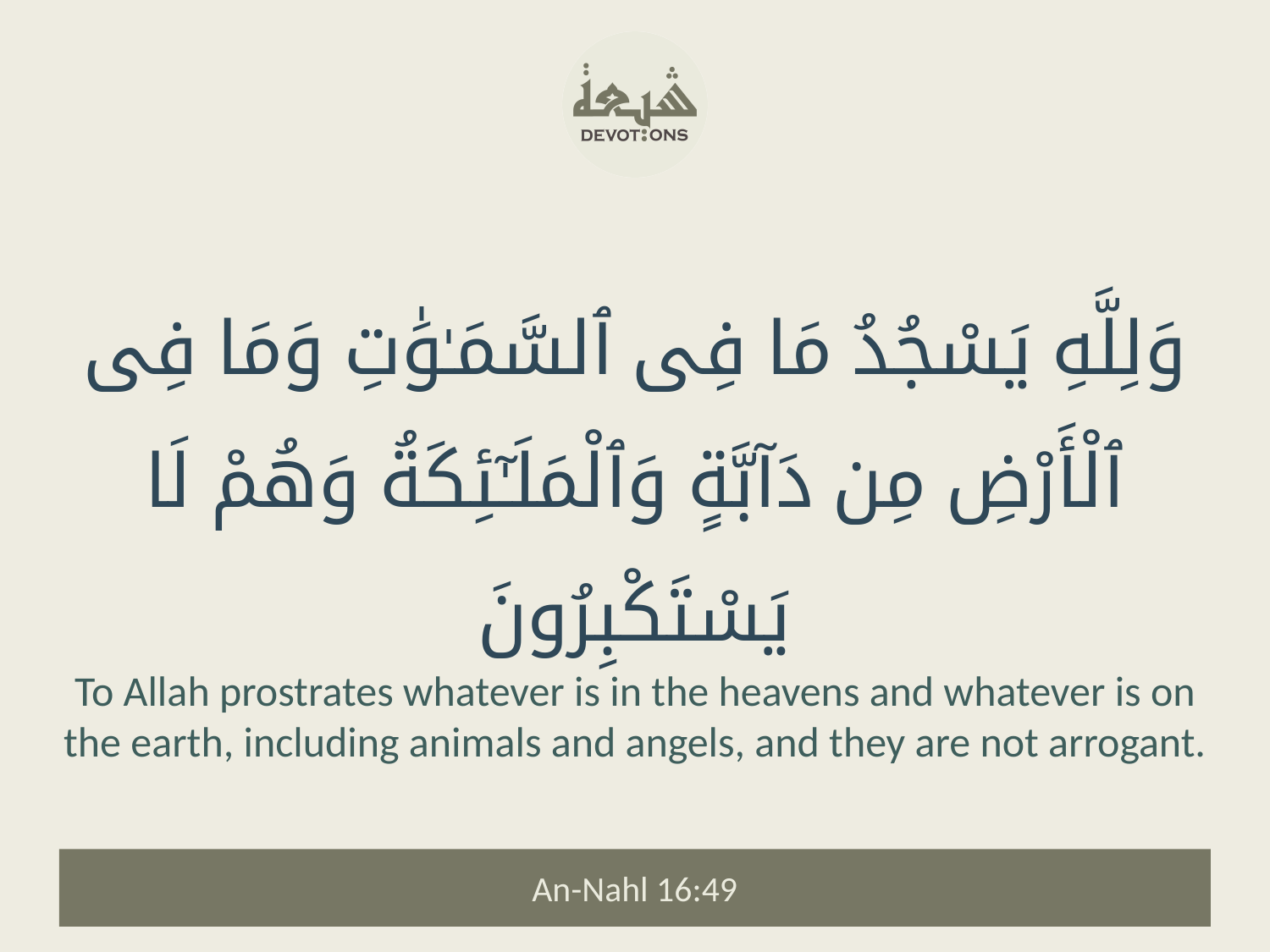

وَلِلَّهِ يَسْجُدُ مَا فِى ٱلسَّمَـٰوَٰتِ وَمَا فِى ٱلْأَرْضِ مِن دَآبَّةٍ وَٱلْمَلَـٰٓئِكَةُ وَهُمْ لَا يَسْتَكْبِرُونَ
To Allah prostrates whatever is in the heavens and whatever is on the earth, including animals and angels, and they are not arrogant.
An-Nahl 16:49